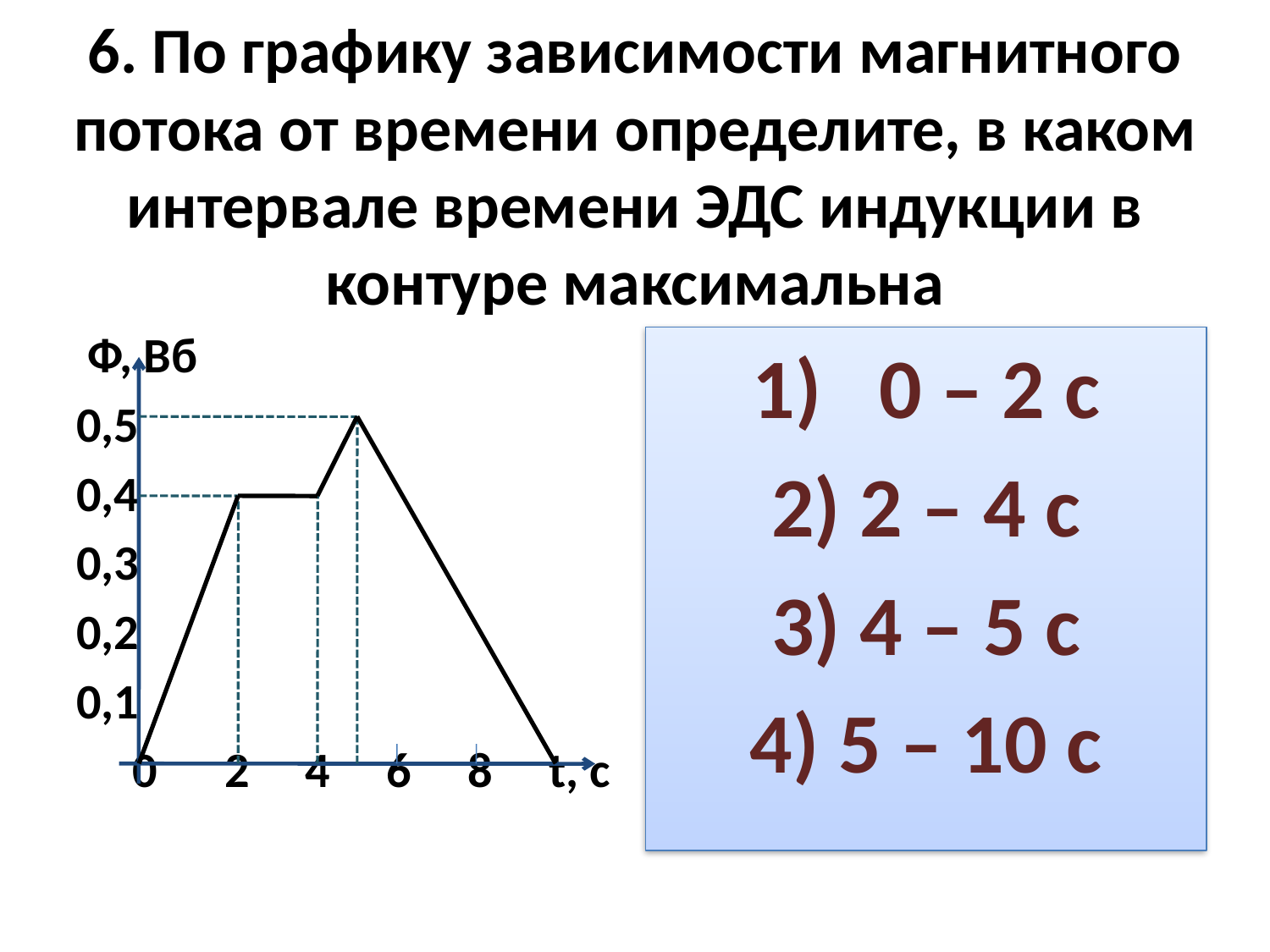

# 6. По графику зависимости магнитного потока от времени определите, в каком интервале времени ЭДС индукции в контуре максимальна
 Ф, Вб
0,5
0,4
0,3
0,2
0,1
     0      2     4     6     8     t, с

0 – 2 с
2) 2 – 4 с
3) 4 – 5 с
4) 5 – 10 с